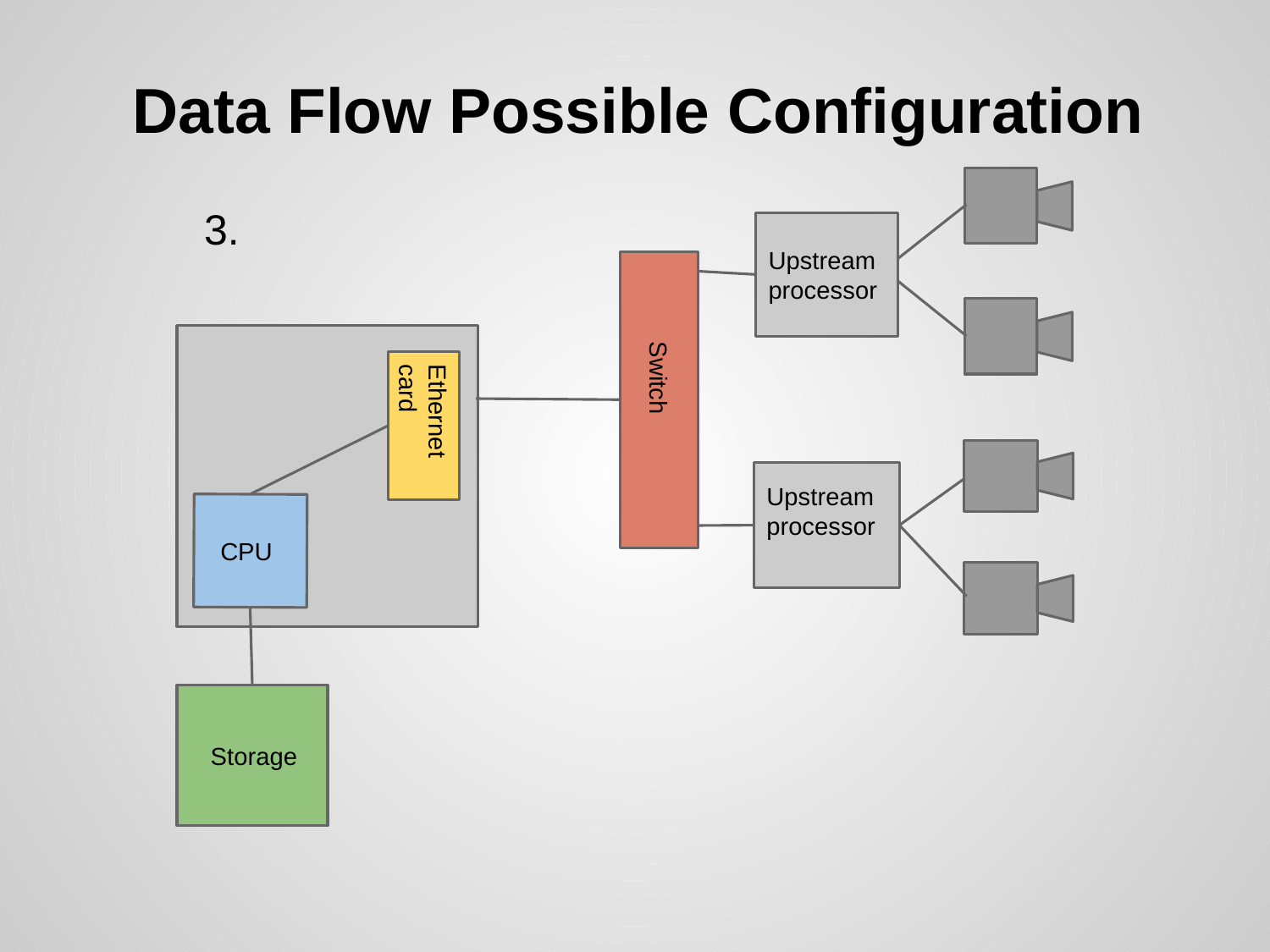

# Data Flow Possible Configuration

3.
Upstream processor

Ethernet card
  CPU
  Switch

Upstream processor

   Storage